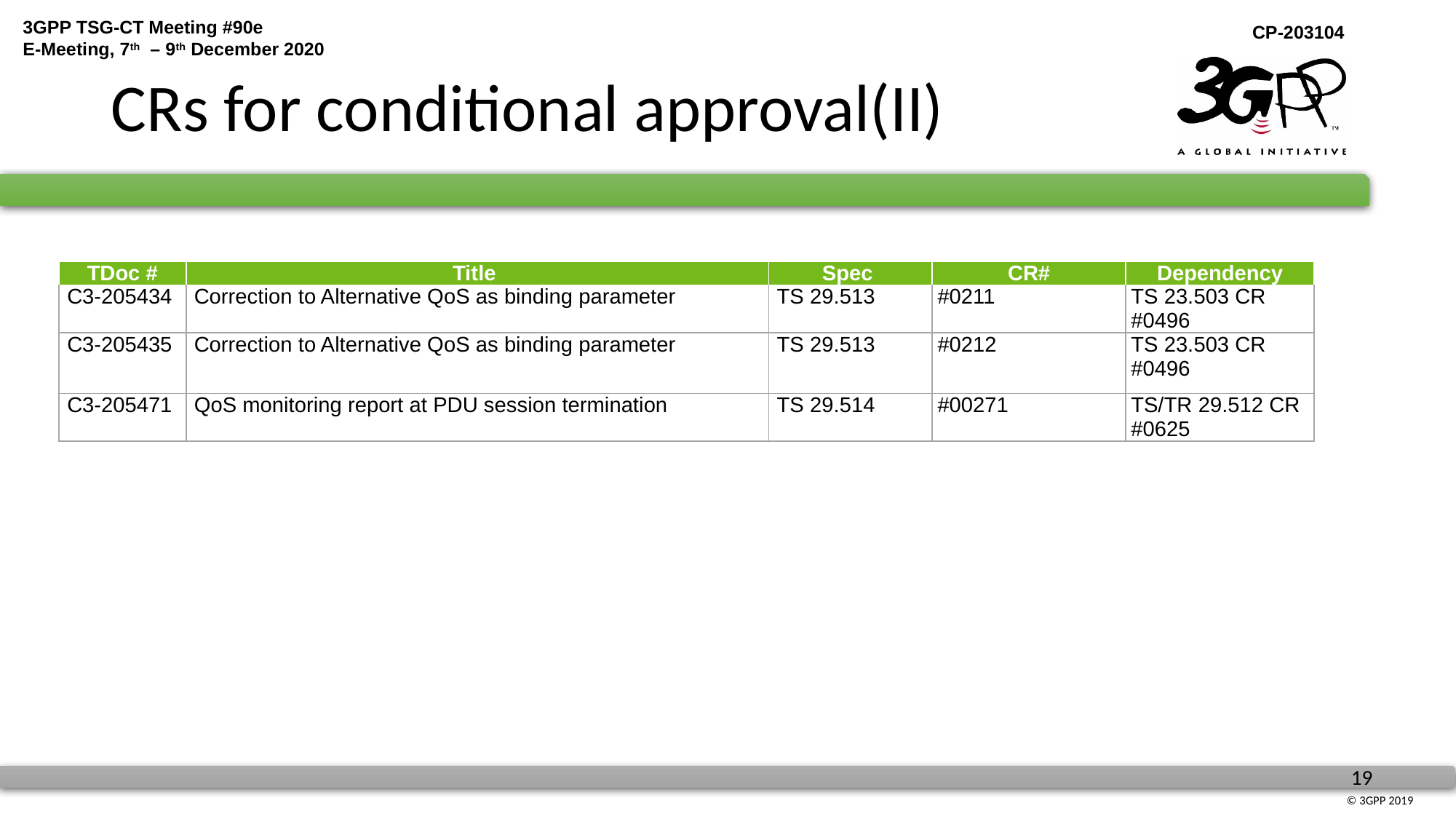

# CRs for conditional approval(II)
| TDoc # | Title | Spec | CR# | Dependency |
| --- | --- | --- | --- | --- |
| C3-205434 | Correction to Alternative QoS as binding parameter | TS 29.513 | #0211 | TS 23.503 CR #0496 |
| C3-205435 | Correction to Alternative QoS as binding parameter | TS 29.513 | #0212 | TS 23.503 CR #0496 |
| C3-205471 | QoS monitoring report at PDU session termination | TS 29.514 | #00271 | TS/TR 29.512 CR #0625 |